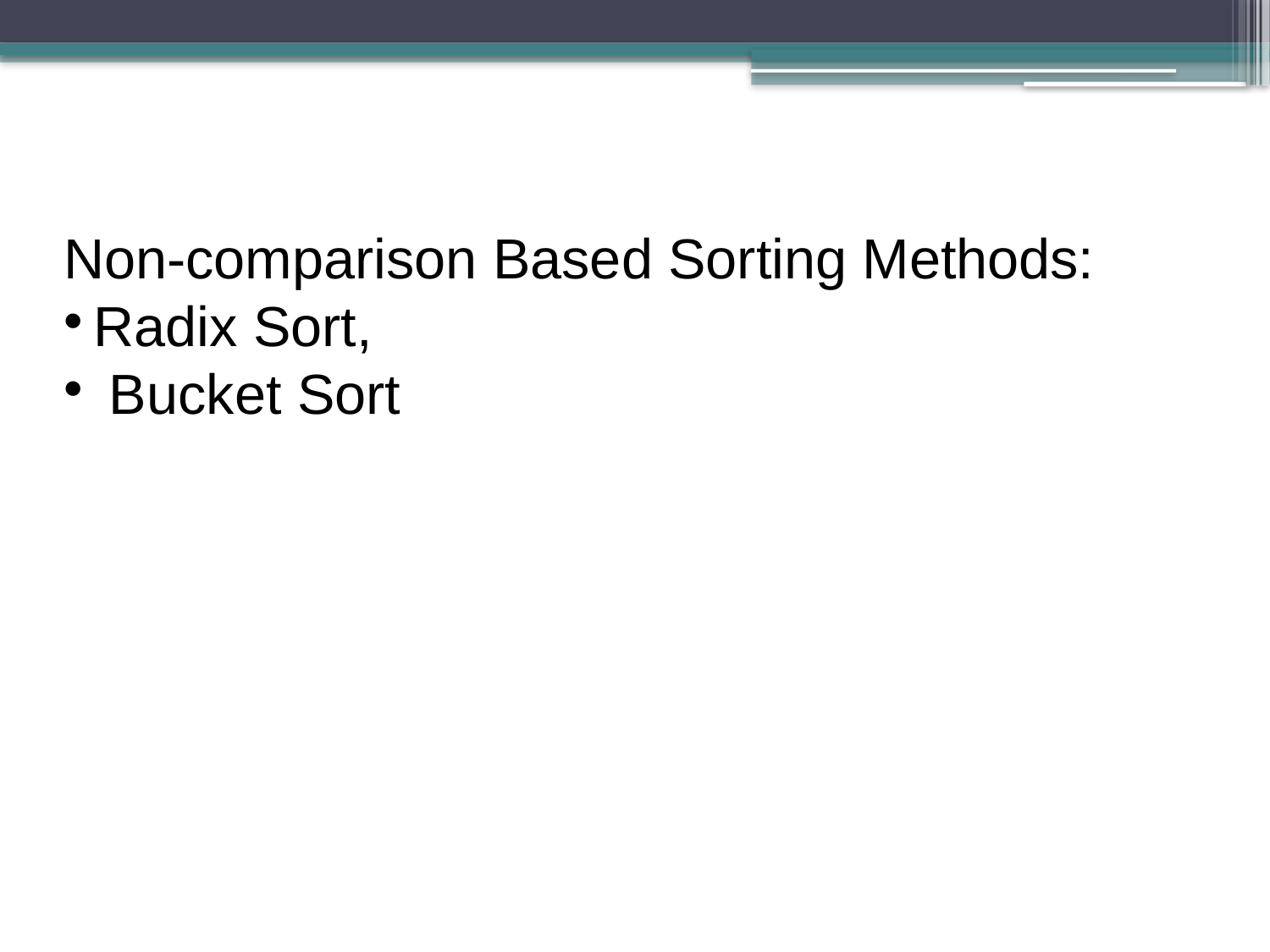

Non-comparison Based Sorting Methods:
Radix Sort,
 Bucket Sort